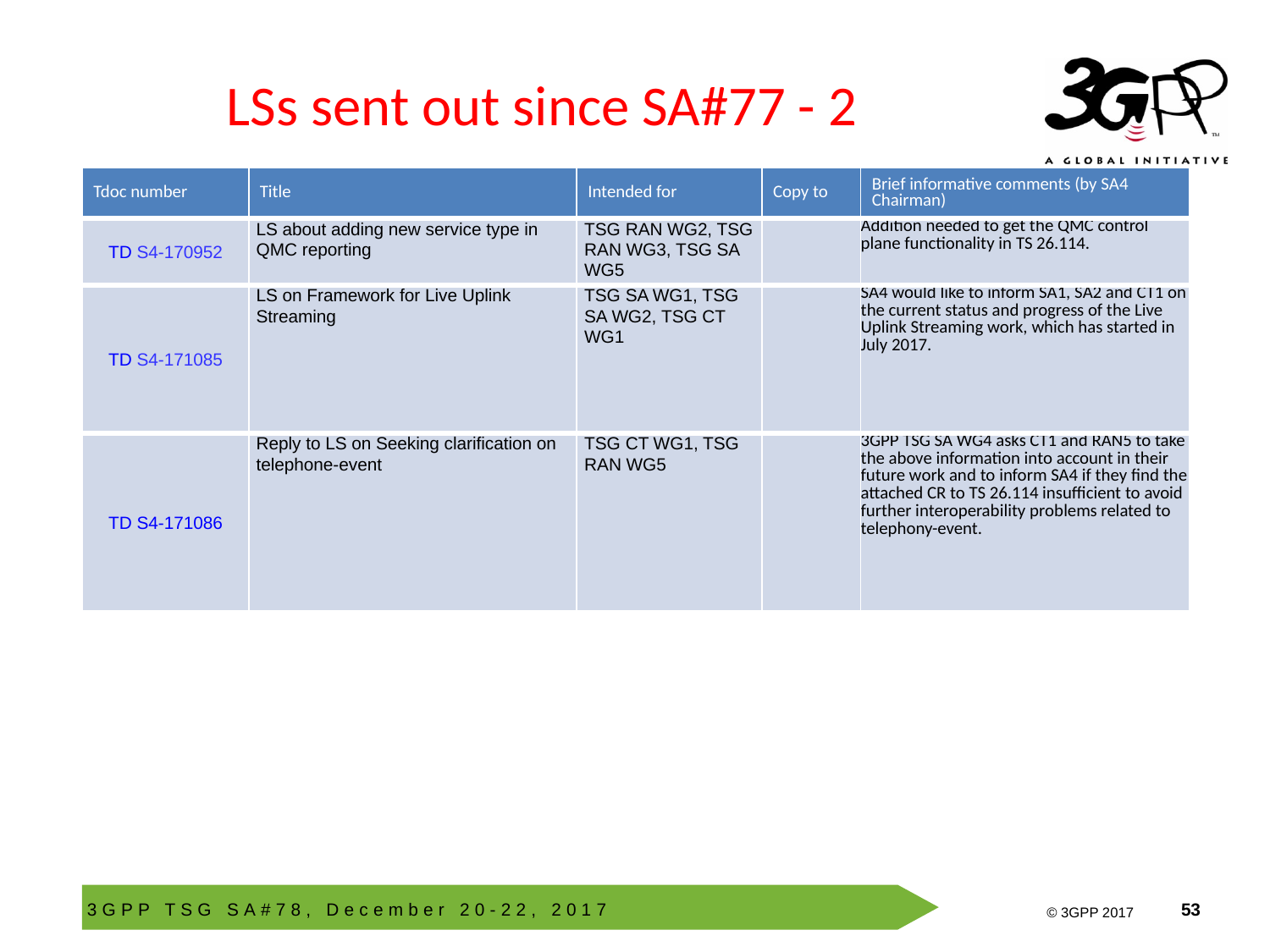

# LSs sent out since SA#77 - 2
| Tdoc number | Title | Intended for | Copy to | Brief informative comments (by SA4 Chairman) |
| --- | --- | --- | --- | --- |
| TD S4-170952 | LS about adding new service type in QMC reporting | TSG RAN WG2, TSG RAN WG3, TSG SA WG5 |  | Addition needed to get the QMC control plane functionality in TS 26.114. |
| TD S4-171085 | LS on Framework for Live Uplink Streaming | TSG SA WG1, TSG SA WG2, TSG CT WG1 |  | SA4 would like to inform SA1, SA2 and CT1 on the current status and progress of the Live Uplink Streaming work, which has started in July 2017. |
| TD S4-171086 | Reply to LS on Seeking clarification on telephone-event | TSG CT WG1, TSG RAN WG5 |  | 3GPP TSG SA WG4 asks CT1 and RAN5 to take the above information into account in their future work and to inform SA4 if they find the attached CR to TS 26.114 insufficient to avoid further interoperability problems related to telephony-event. |